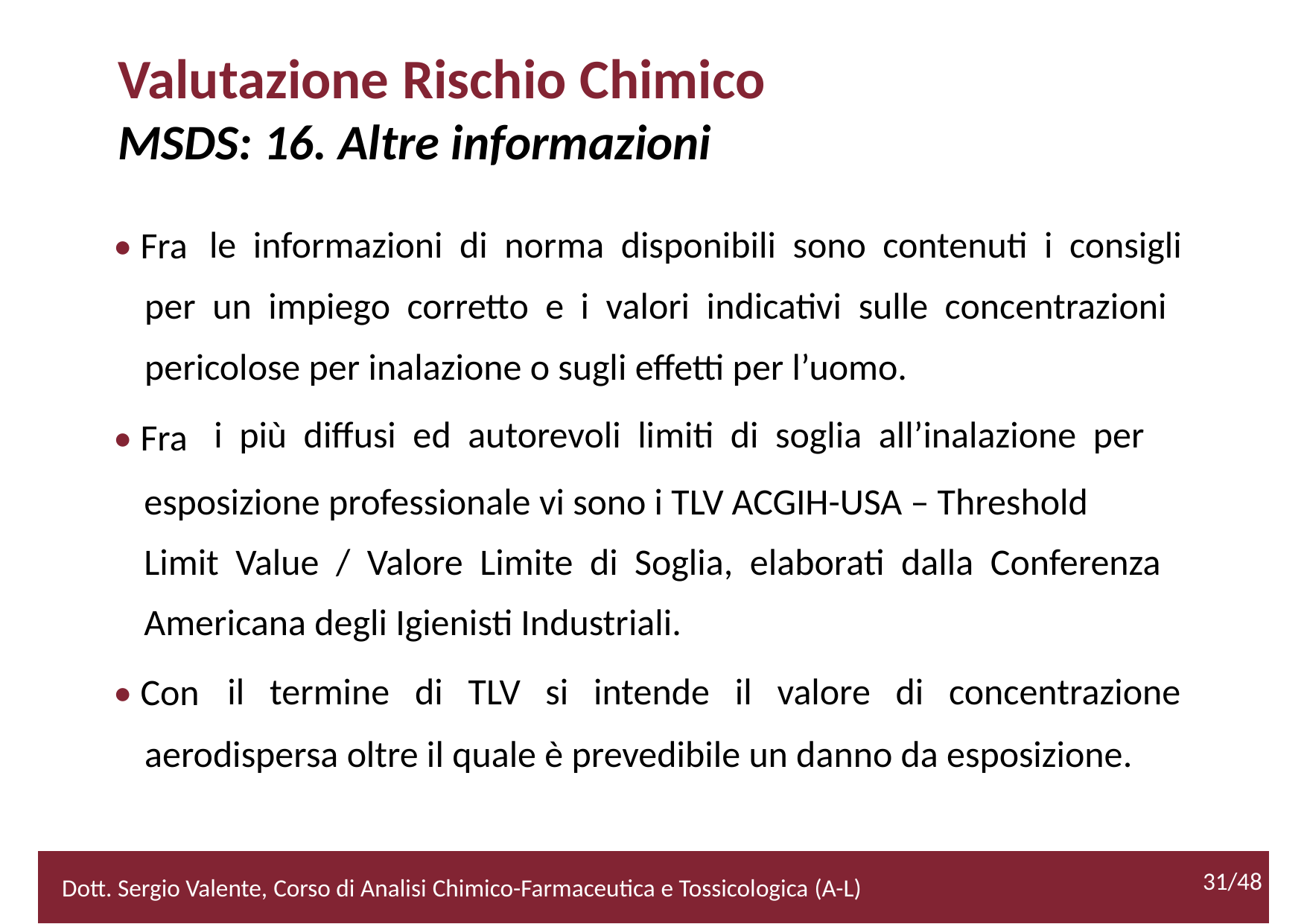

Valutazione Rischio Chimico
MSDS: 16. Altre informazioni
• Fra
le  informazioni  di  norma  disponibili  sono  contenuti  i  consigli
per  un  impiego  corretto  e  i  valori  indicativi  sulle  concentrazioni

pericolose per inalazione o sugli effetti per l’uomo.
• Fra
i  più  diffusi  ed  autorevoli  limiti  di  soglia  all’inalazione  per
esposizione professionale vi sono i TLV ACGIH-USA – Threshold

Limit  Value  /  Valore  Limite  di  Soglia,  elaborati  dalla  Conferenza

Americana degli Igienisti Industriali.
• Con
il   termine   di   TLV   si   intende   il   valore   di   concentrazione
	aerodispersa oltre il quale è prevedibile un danno da esposizione.

31/48
2/52
Dott. Sergio Valente, Corso di Analisi Chimico-Farmaceutica e Tossicologica (A-L)